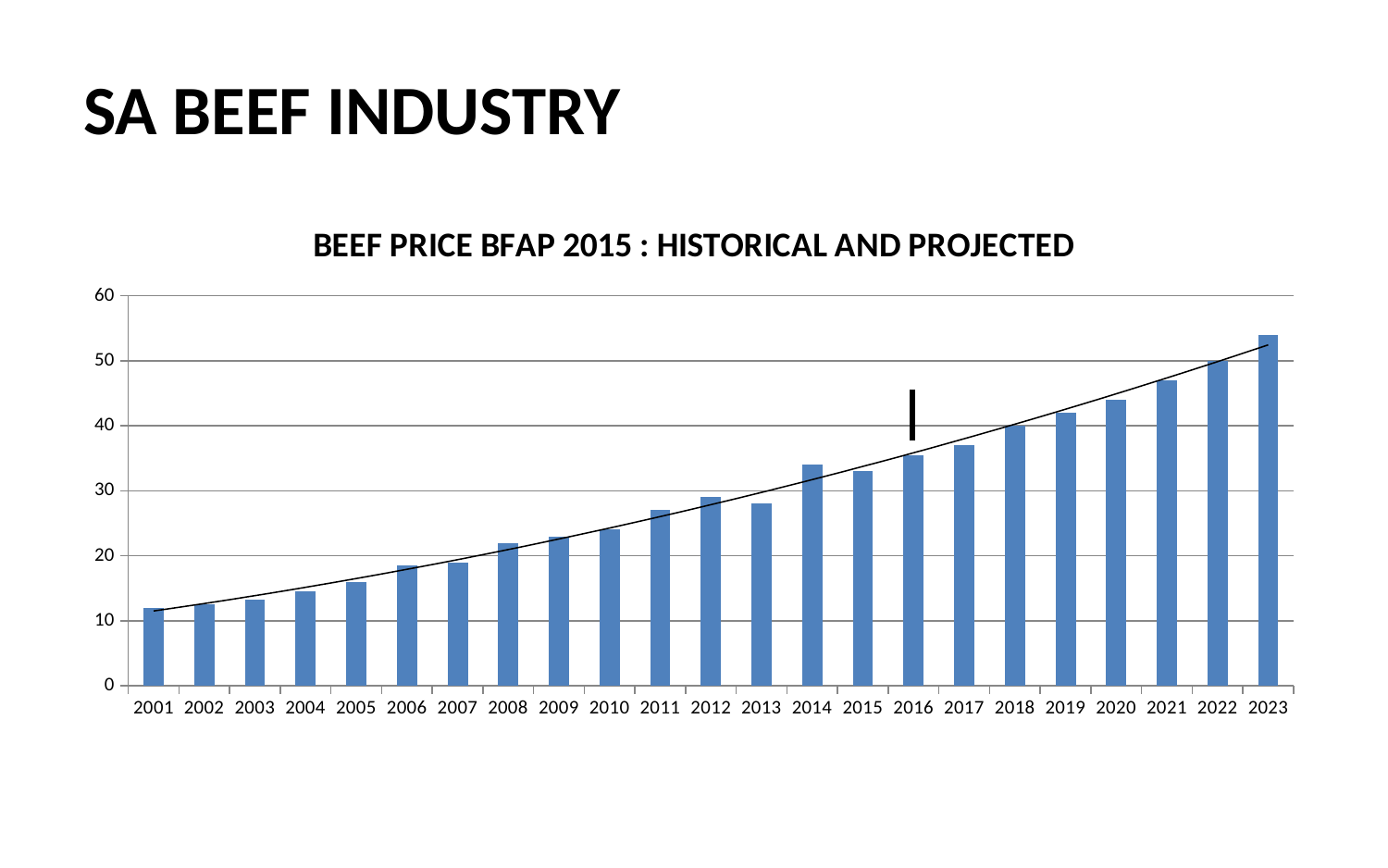

# SA BEEF INDUSTRY

### Chart: BEEF PRICE BFAP 2015 : HISTORICAL AND PROJECTED

| Category | BEEF PRICE BFAP |
|---|---|
| 2001 | 12.0 |
| 2002 | 12.5 |
| 2003 | 13.2 |
| 2004 | 14.5 |
| 2005 | 16.0 |
| 2006 | 18.5 |
| 2007 | 19.0 |
| 2008 | 22.0 |
| 2009 | 23.0 |
| 2010 | 24.0 |
| 2011 | 27.0 |
| 2012 | 29.0 |
| 2013 | 28.0 |
| 2014 | 34.0 |
| 2015 | 33.0 |
| 2016 | 35.5 |
| 2017 | 37.0 |
| 2018 | 40.0 |
| 2019 | 42.0 |
| 2020 | 44.0 |
| 2021 | 47.0 |
| 2022 | 50.0 |
| 2023 | 54.0 |